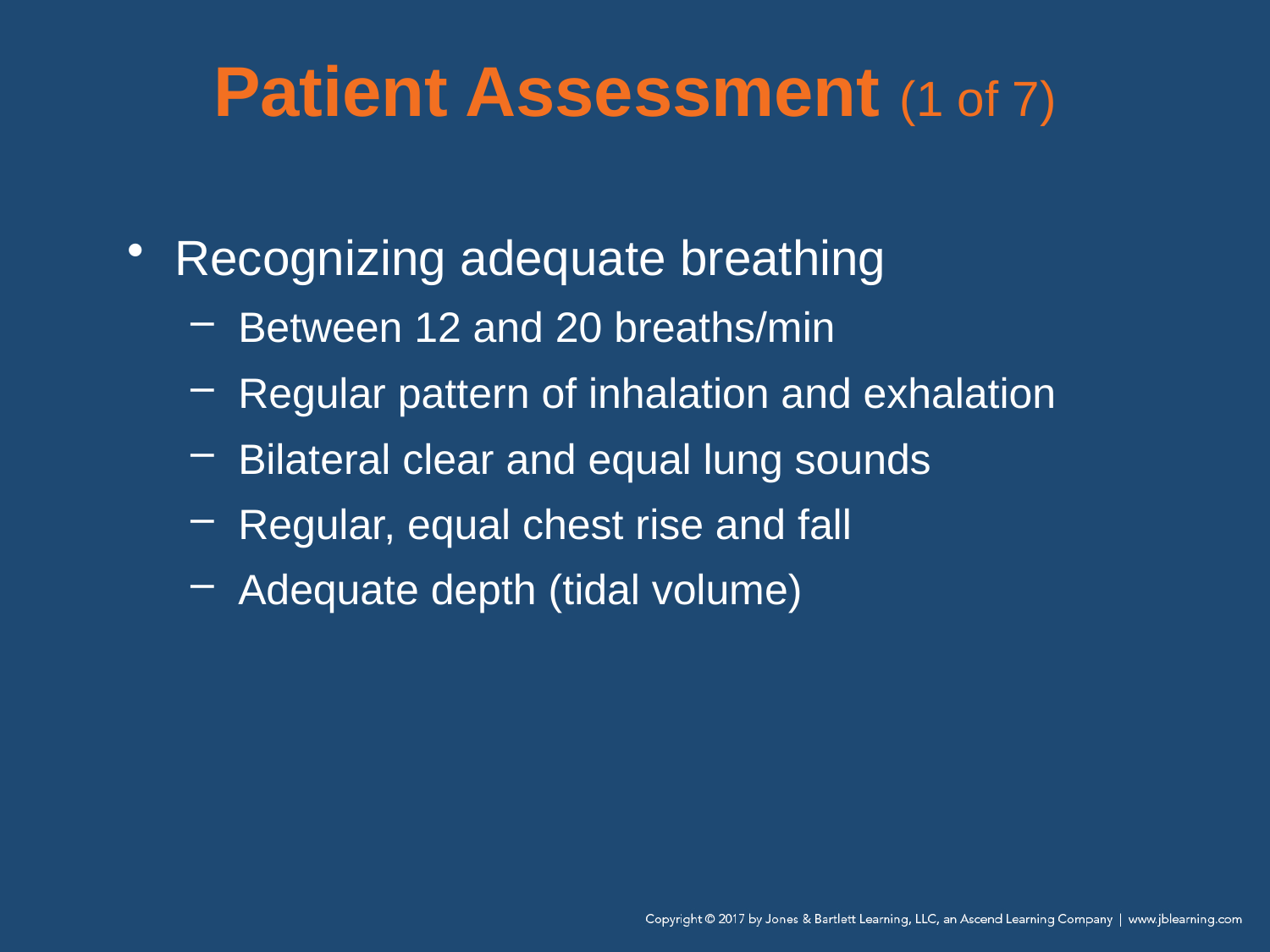

# Patient Assessment (1 of 7)
Recognizing adequate breathing
Between 12 and 20 breaths/min
Regular pattern of inhalation and exhalation
Bilateral clear and equal lung sounds
Regular, equal chest rise and fall
Adequate depth (tidal volume)